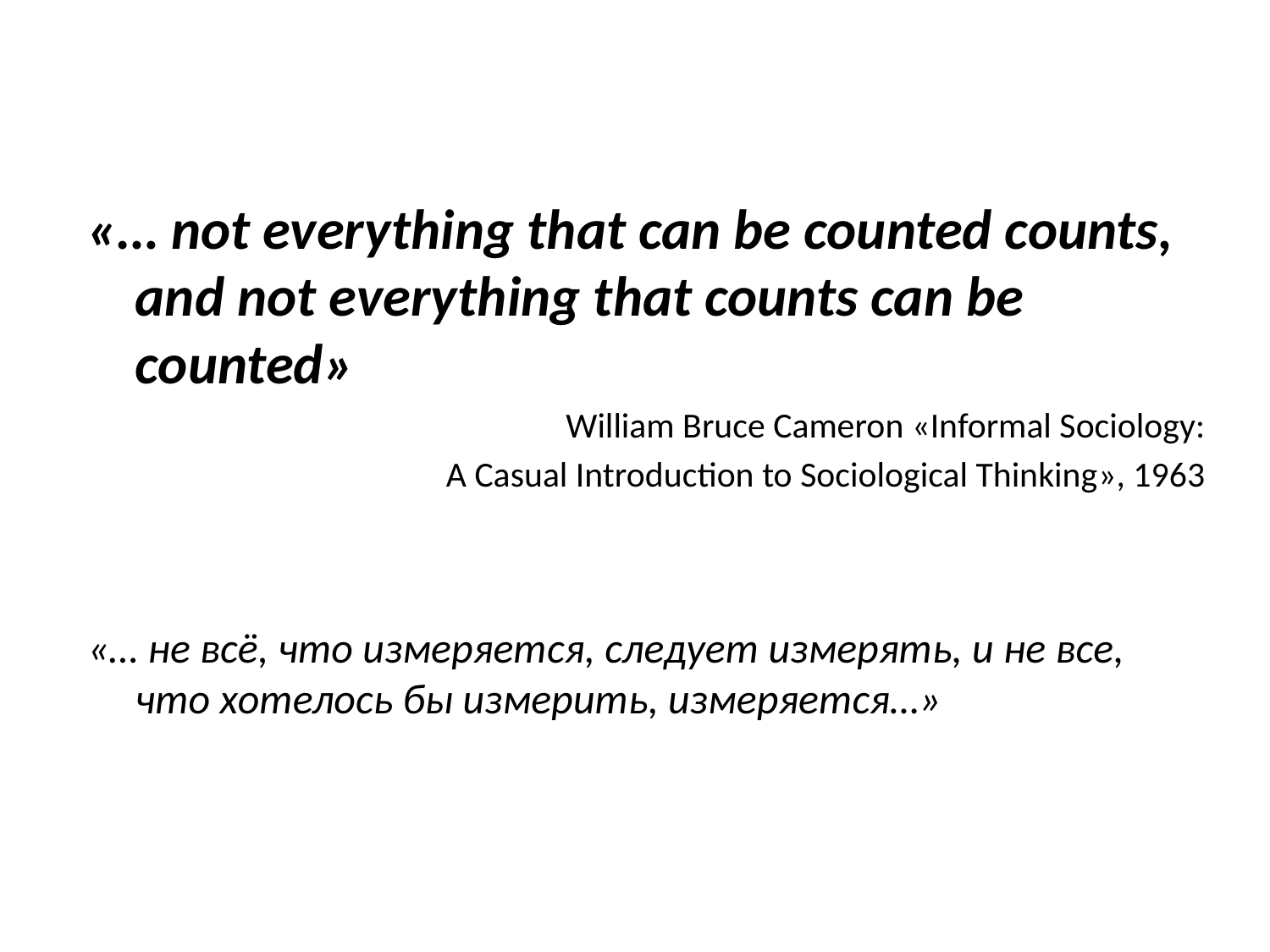

«… not everything that can be counted counts, and not everything that counts can be counted»
William Bruce Cameron «Informal Sociology:
 A Casual Introduction to Sociological Thinking», 1963

«… не всё, что измеряется, следует измерять, и не все, что хотелось бы измерить, измеряется…»